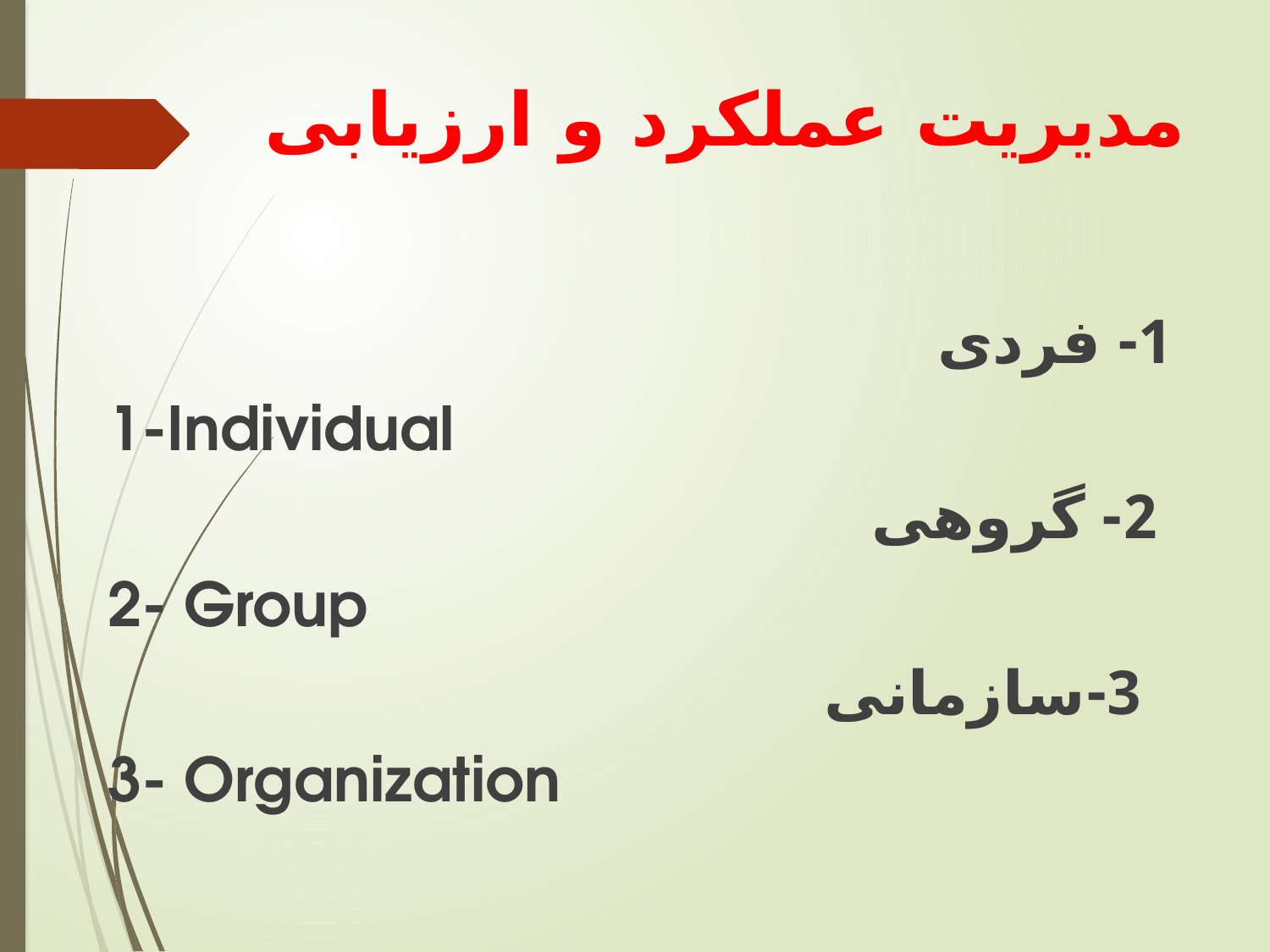

# مدیریت عملکرد و ارزیابی
1- فردی
1-Individual
 2- گروهی
2- Group
  3-سازمانی
3- Organization